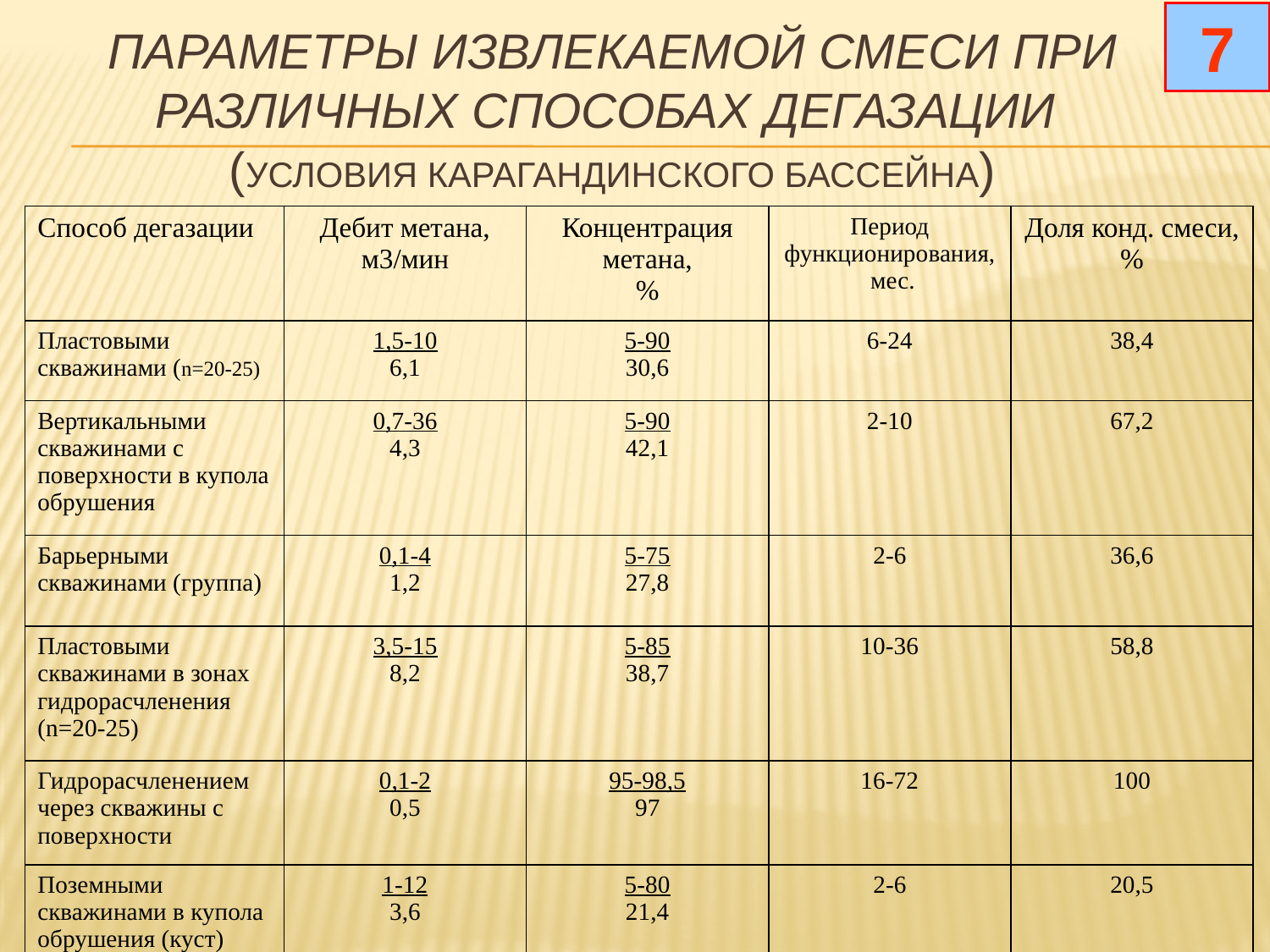

7
# Параметры извлекаемой смеси при различных способах дегазации (условия Карагандинского бассейна)
| Способ дегазации | Дебит метана, м3/мин | Концентрация метана, % | Период функционирования, мес. | Доля конд. смеси, % |  |
| --- | --- | --- | --- | --- | --- |
| Пластовыми скважинами (n=20-25) | 1,5-10 6,1 | 5-90 30,6 | 6-24 | 38,4 |  |
| Вертикальными скважинами с поверхности в купола обрушения | 0,7-36 4,3 | 5-90 42,1 | 2-10 | 67,2 |  |
| Барьерными скважинами (группа) | 0,1-4 1,2 | 5-75 27,8 | 2-6 | 36,6 |  |
| Пластовыми скважинами в зонах гидрорасчленения (n=20-25) | 3,5-15 8,2 | 5-85 38,7 | 10-36 | 58,8 |  |
| Гидрорасчленением через скважины с поверхности | 0,1-2 0,5 | 95-98,5 97 | 16-72 | 100 |  |
| Поземными скважинами в купола обрушения (куст) | 1-12 3,6 | 5-80 21,4 | 2-6 | 20,5 |  |